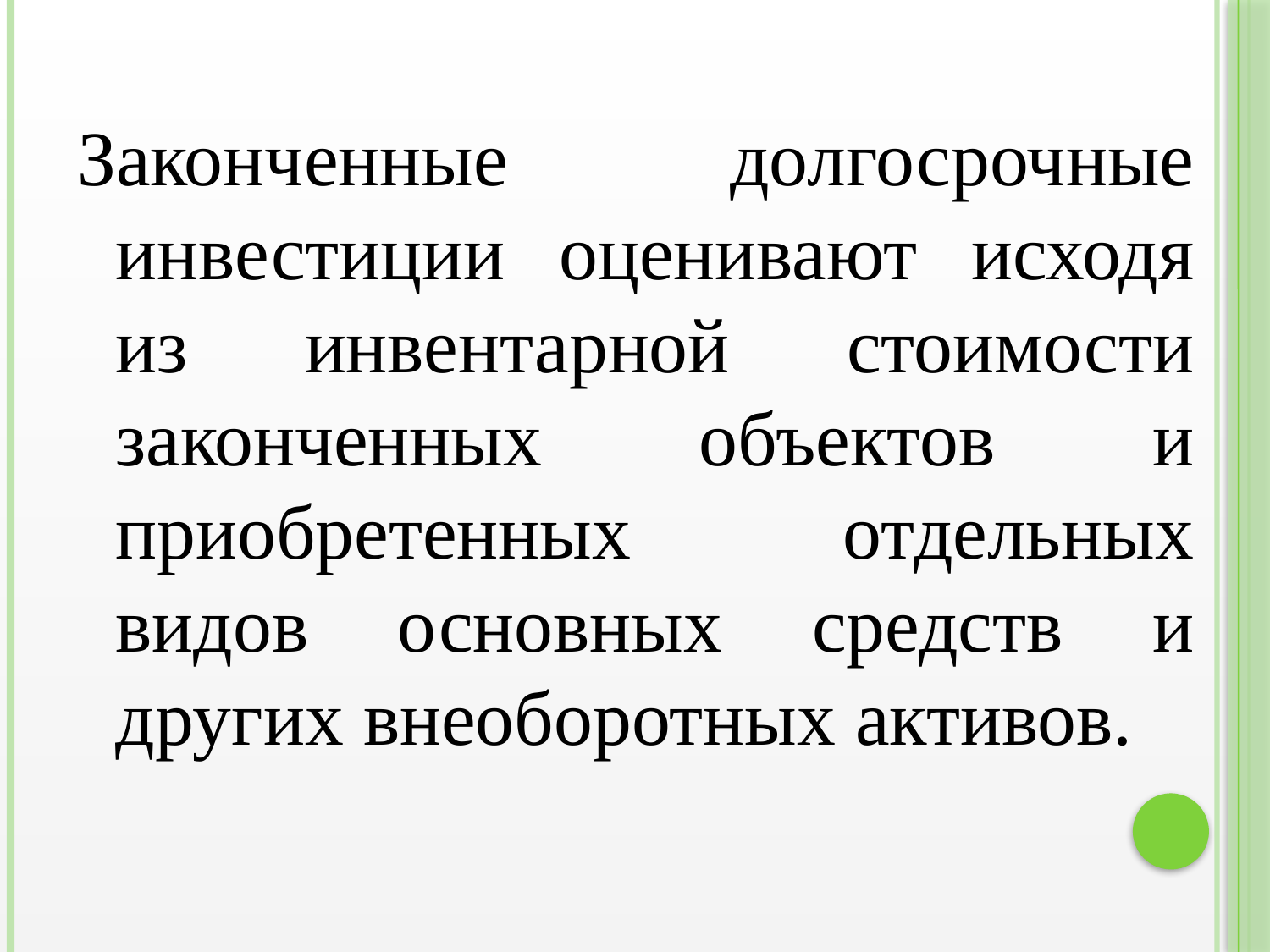

Законченные долгосрочные инвестиции оценивают исходя из инвентарной стоимости законченных объектов и приобретенных отдельных видов основных средств и других внеоборотных активов.